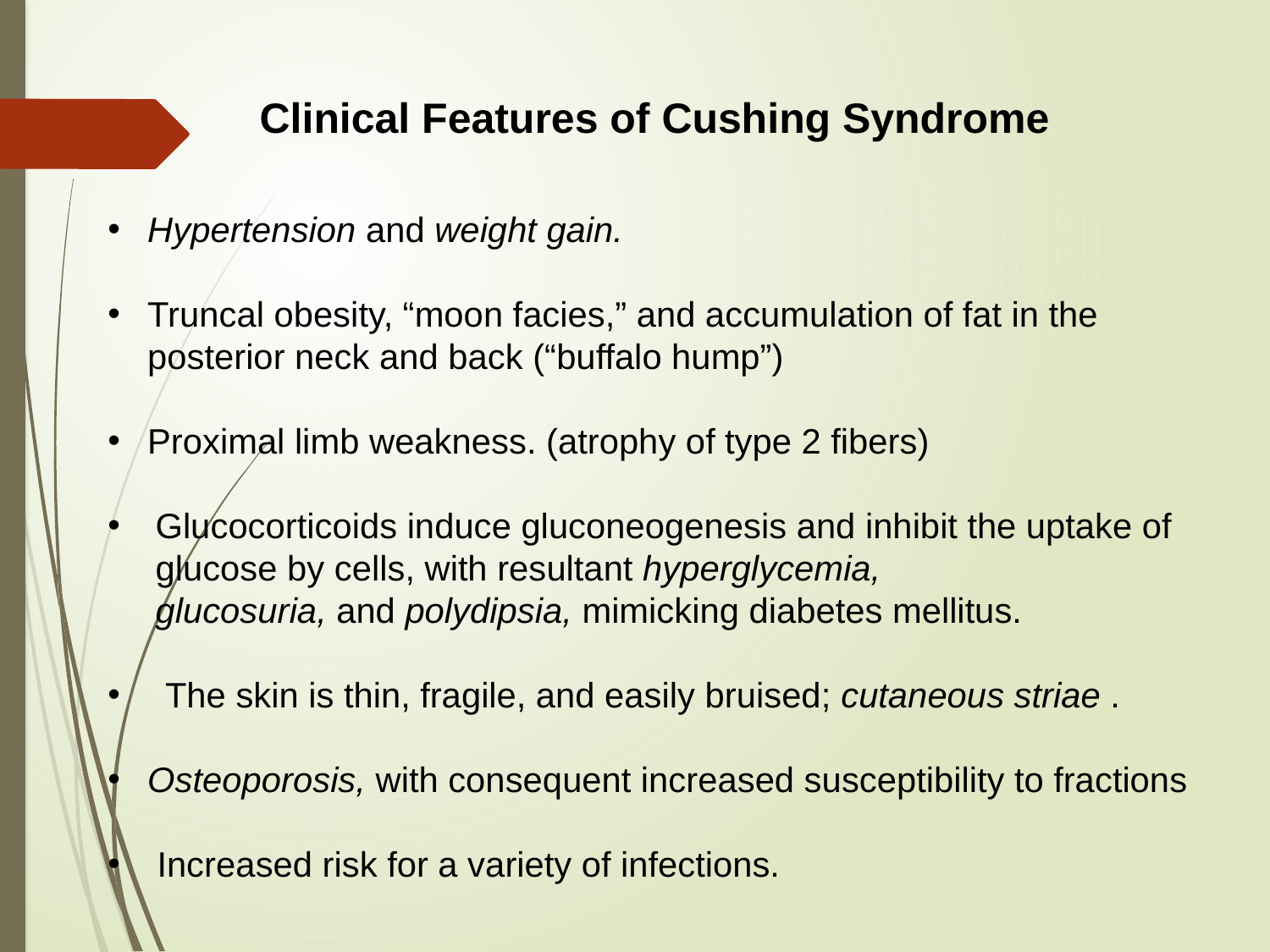

Clinical Features of Cushing Syndrome
Hypertension and weight gain.

Truncal obesity, “moon facies,” and accumulation of fat in the posterior neck and back (“buffalo hump”)

Proximal limb weakness. (atrophy of type 2 fibers)

Glucocorticoids induce gluconeogenesis and inhibit the uptake of glucose by cells, with resultant hyperglycemia, glucosuria, and polydipsia, mimicking diabetes mellitus.

 The skin is thin, fragile, and easily bruised; cutaneous striae .

Osteoporosis, with consequent increased susceptibility to fractions

 Increased risk for a variety of infections.